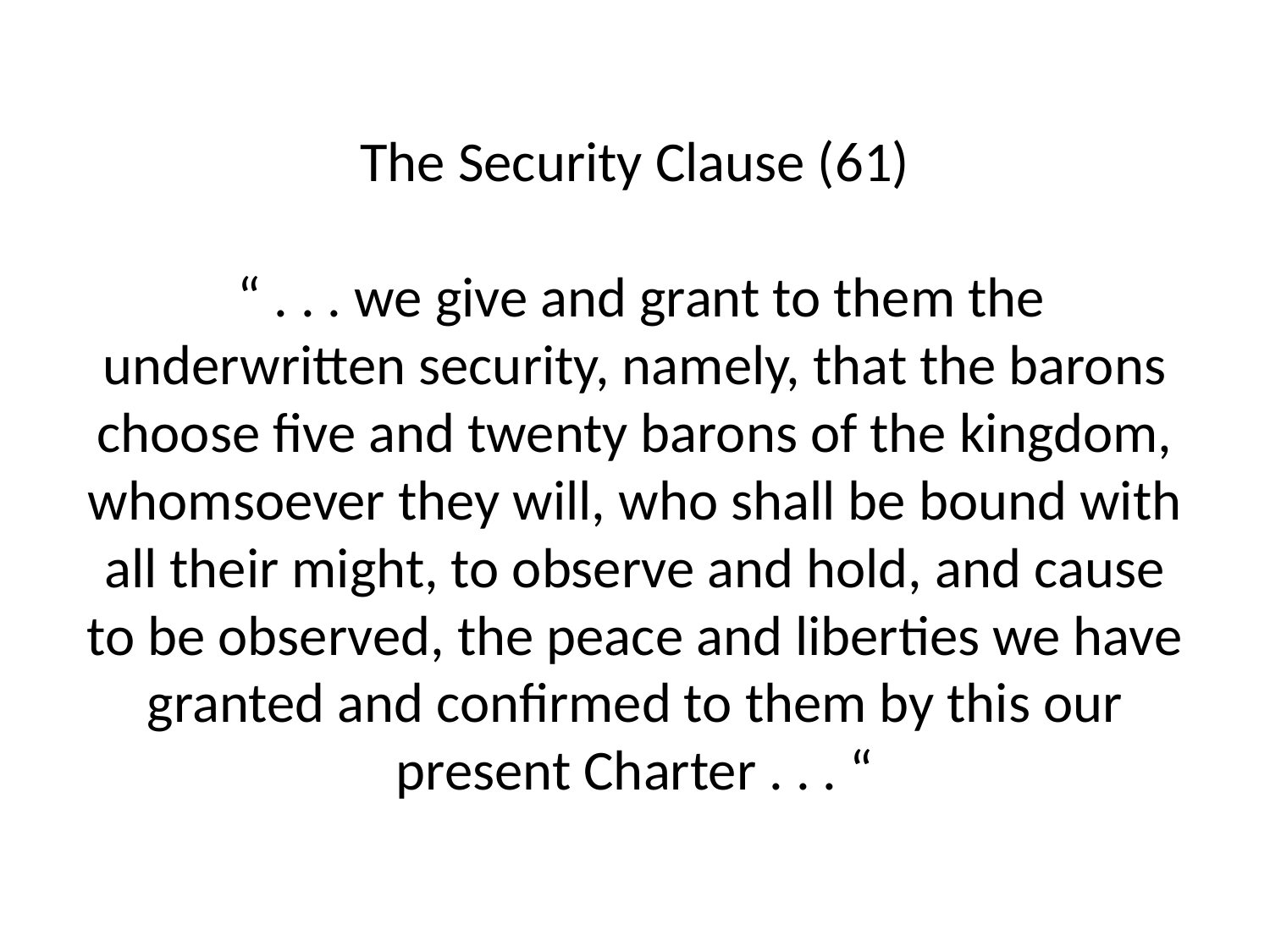

# The Security Clause (61) “ . . . we give and grant to them the underwritten security, namely, that the barons choose five and twenty barons of the kingdom, whomsoever they will, who shall be bound with all their might, to observe and hold, and cause to be observed, the peace and liberties we have granted and confirmed to them by this our present Charter . . . “